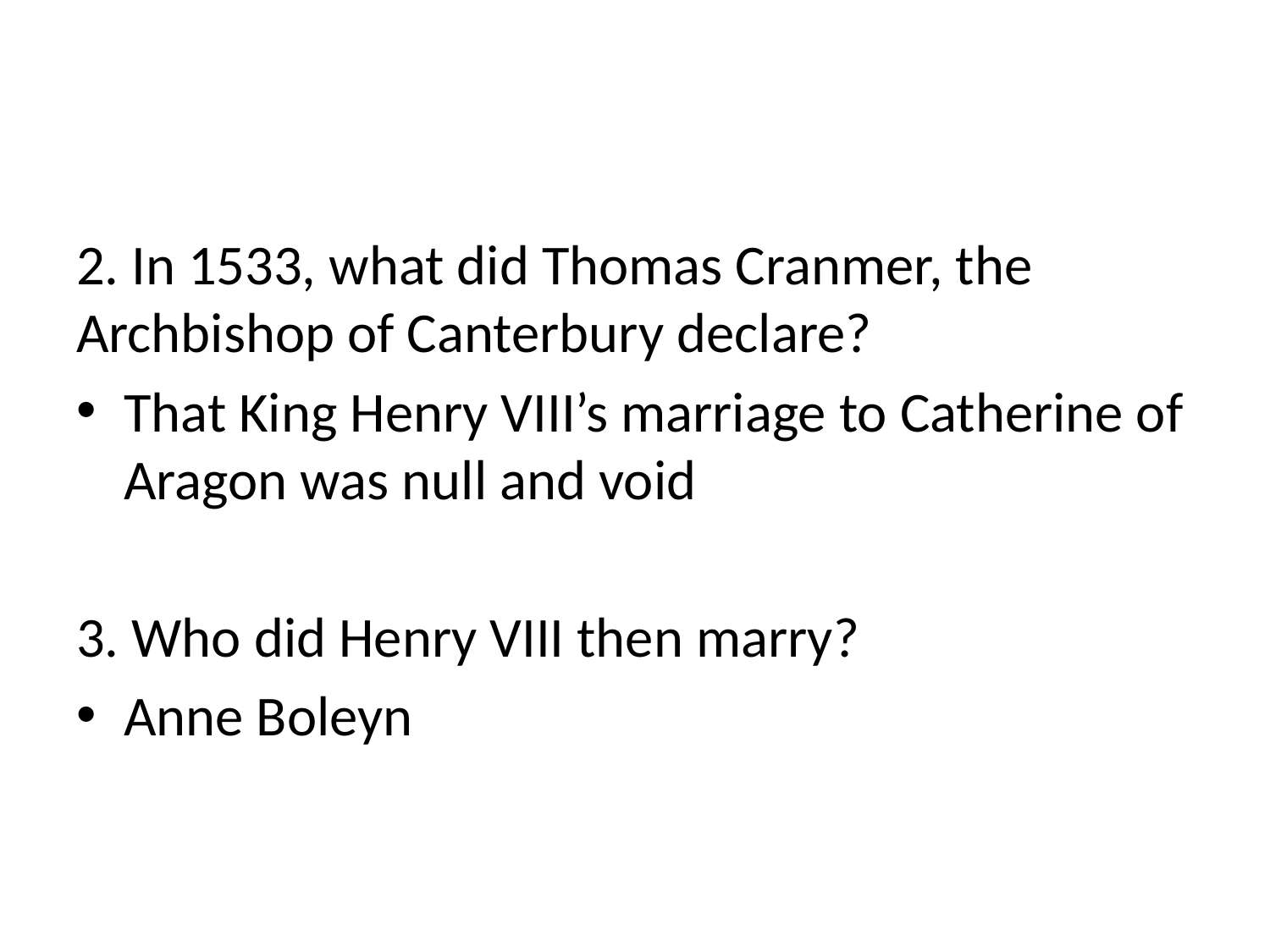

#
2. In 1533, what did Thomas Cranmer, the Archbishop of Canterbury declare?
That King Henry VIII’s marriage to Catherine of Aragon was null and void

3. Who did Henry VIII then marry?
Anne Boleyn